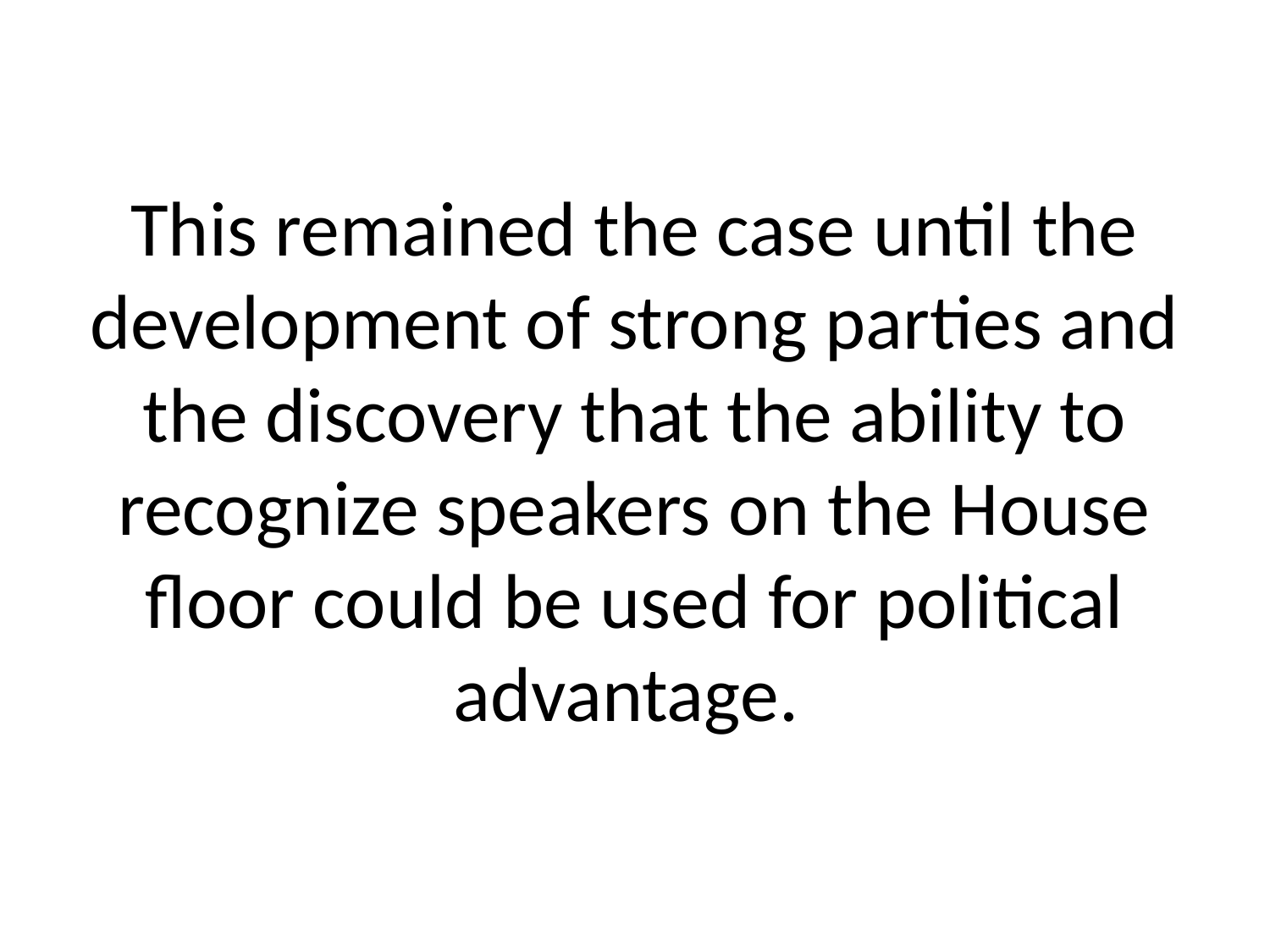

# This remained the case until the development of strong parties and the discovery that the ability to recognize speakers on the House floor could be used for political advantage.